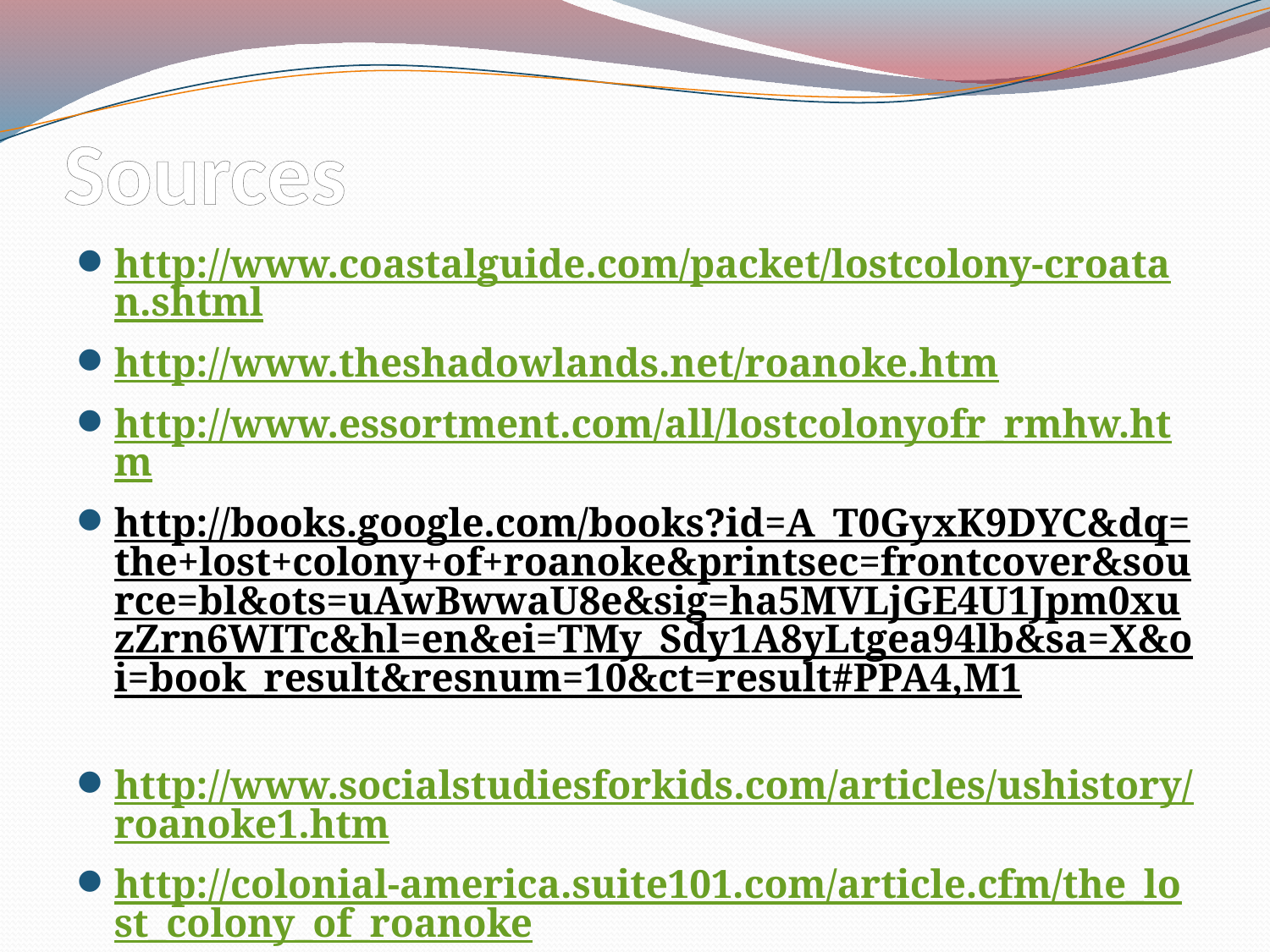

# Sources
http://www.coastalguide.com/packet/lostcolony-croatan.shtml
http://www.theshadowlands.net/roanoke.htm
http://www.essortment.com/all/lostcolonyofr_rmhw.htm
http://books.google.com/books?id=A_T0GyxK9DYC&dq=the+lost+colony+of+roanoke&printsec=frontcover&source=bl&ots=uAwBwwaU8e&sig=ha5MVLjGE4U1Jpm0xuzZrn6WITc&hl=en&ei=TMy_Sdy1A8yLtgea94lb&sa=X&oi=book_result&resnum=10&ct=result#PPA4,M1
http://www.socialstudiesforkids.com/articles/ushistory/roanoke1.htm
http://colonial-america.suite101.com/article.cfm/the_lost_colony_of_roanoke
http://www.u-s-history.com/pages/h602.html